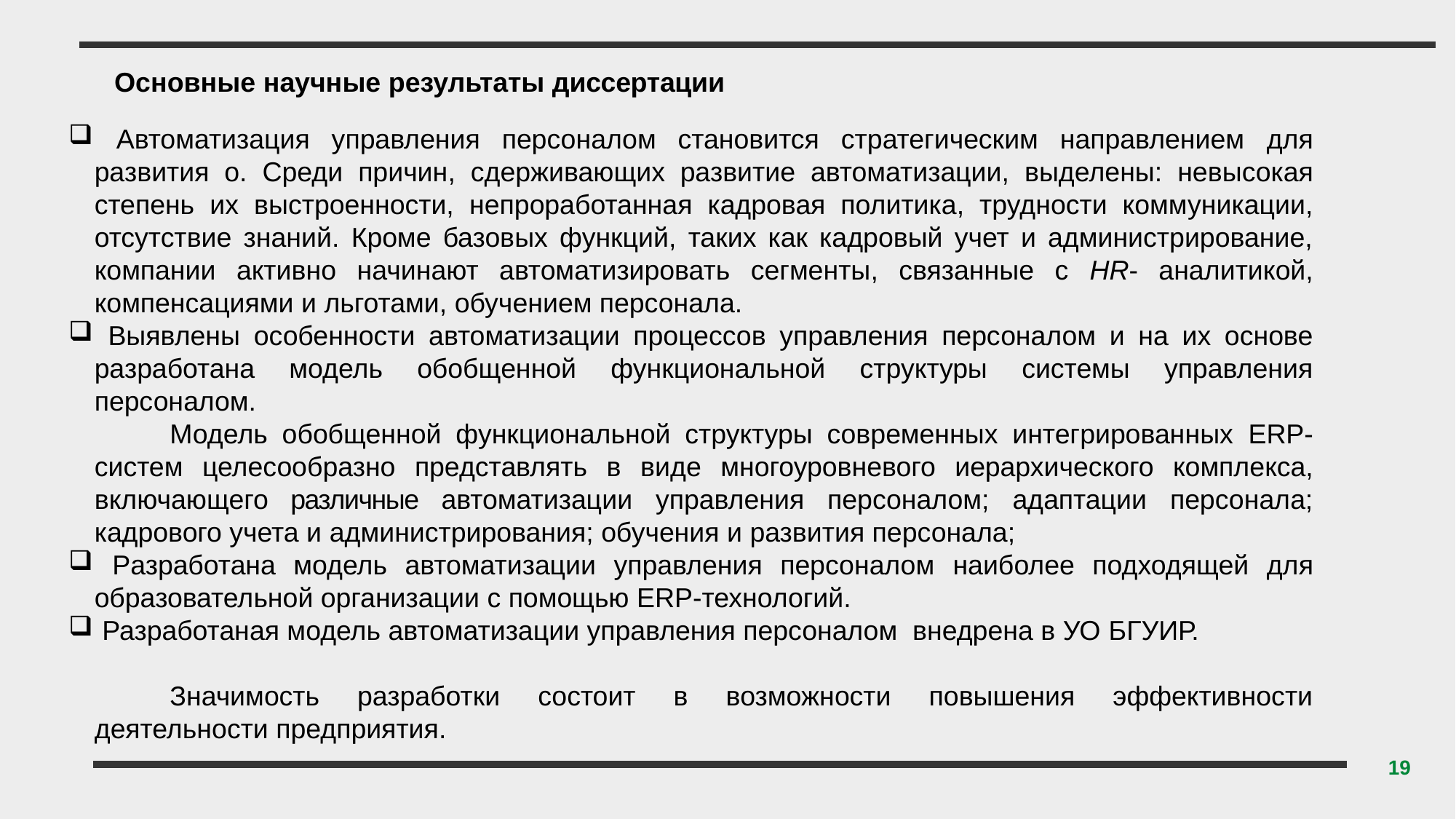

Основные научные результаты диссертации

 Автоматизация управления персоналом становится стратегическим направлением для развития о. Среди причин, сдерживающих развитие автоматизации, выделены: невысокая степень их выстроенности, непроработанная кадровая политика, трудности коммуникации, отсутствие знаний. Кроме базовых функций, таких как кадровый учет и администрирование, компании активно начинают автоматизировать сегменты, связанные с HR- аналитикой, компенсациями и льготами, обучением персонала.
 Выявлены особенности автоматизации процессов управления персоналом и на их основе разработана модель обобщенной функциональной структуры системы управления персоналом.
	Модель обобщенной функциональной структуры современных интегрированных ERP-систем целесообразно представлять в виде многоуровневого иерархического комплекса, включающего различные автоматизации управления персоналом; адаптации персонала; кадрового учета и администрирования; обучения и развития персонала;
 Разработана модель автоматизации управления персоналом наиболее подходящей для образовательной организации с помощью ERP-технологий.
 Разработаная модель автоматизации управления персоналом  внедрена в УО БГУИР.

	Значимость разработки состоит в возможности повышения эффективности деятельности предприятия.

19